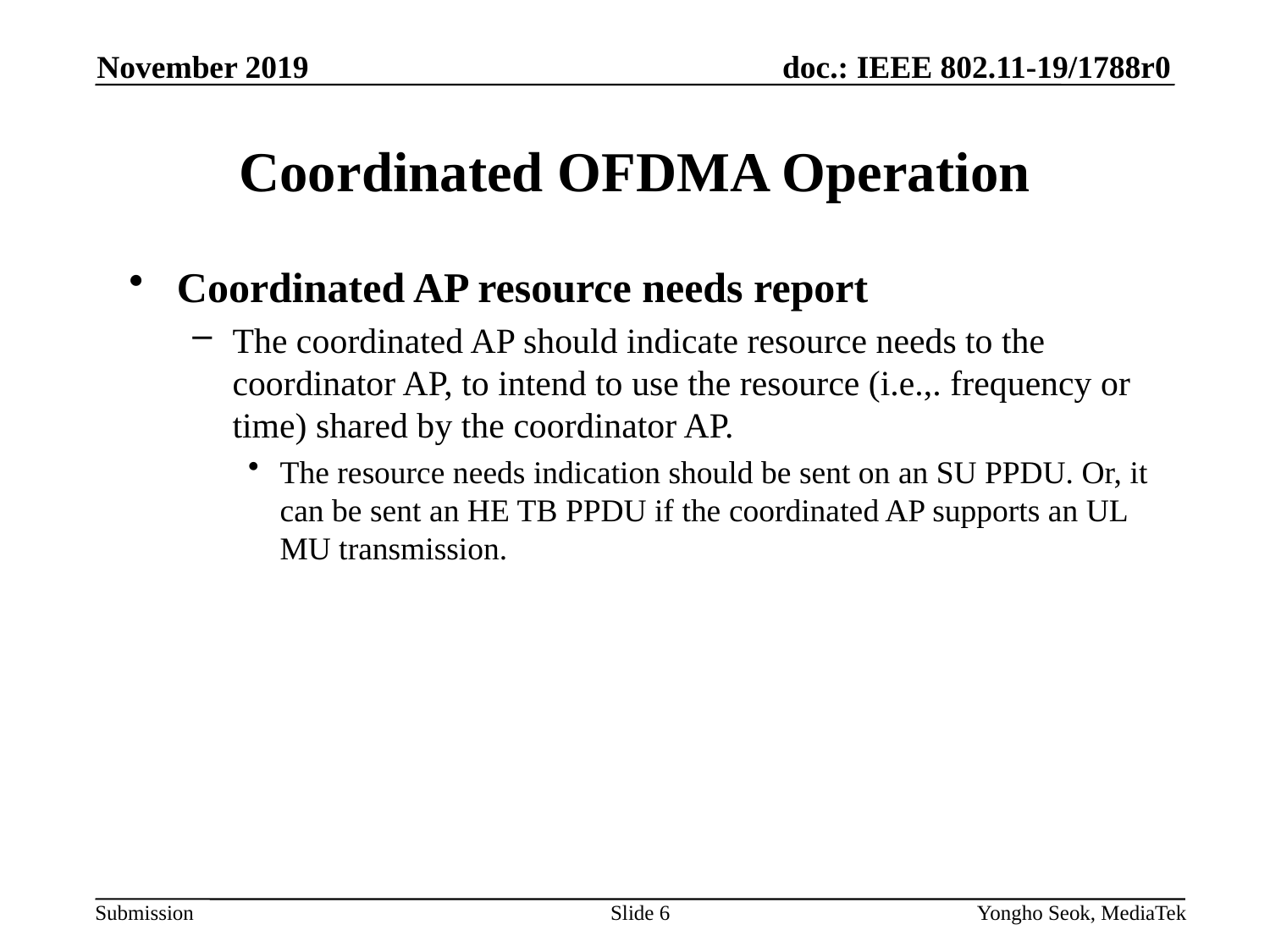

November 2019
# Coordinated OFDMA Operation

Coordinated AP resource needs report
The coordinated AP should indicate resource needs to the coordinator AP, to intend to use the resource (i.e.,. frequency or time) shared by the coordinator AP.
The resource needs indication should be sent on an SU PPDU. Or, it can be sent an HE TB PPDU if the coordinated AP supports an UL MU transmission.
Slide 6
Yongho Seok, MediaTek